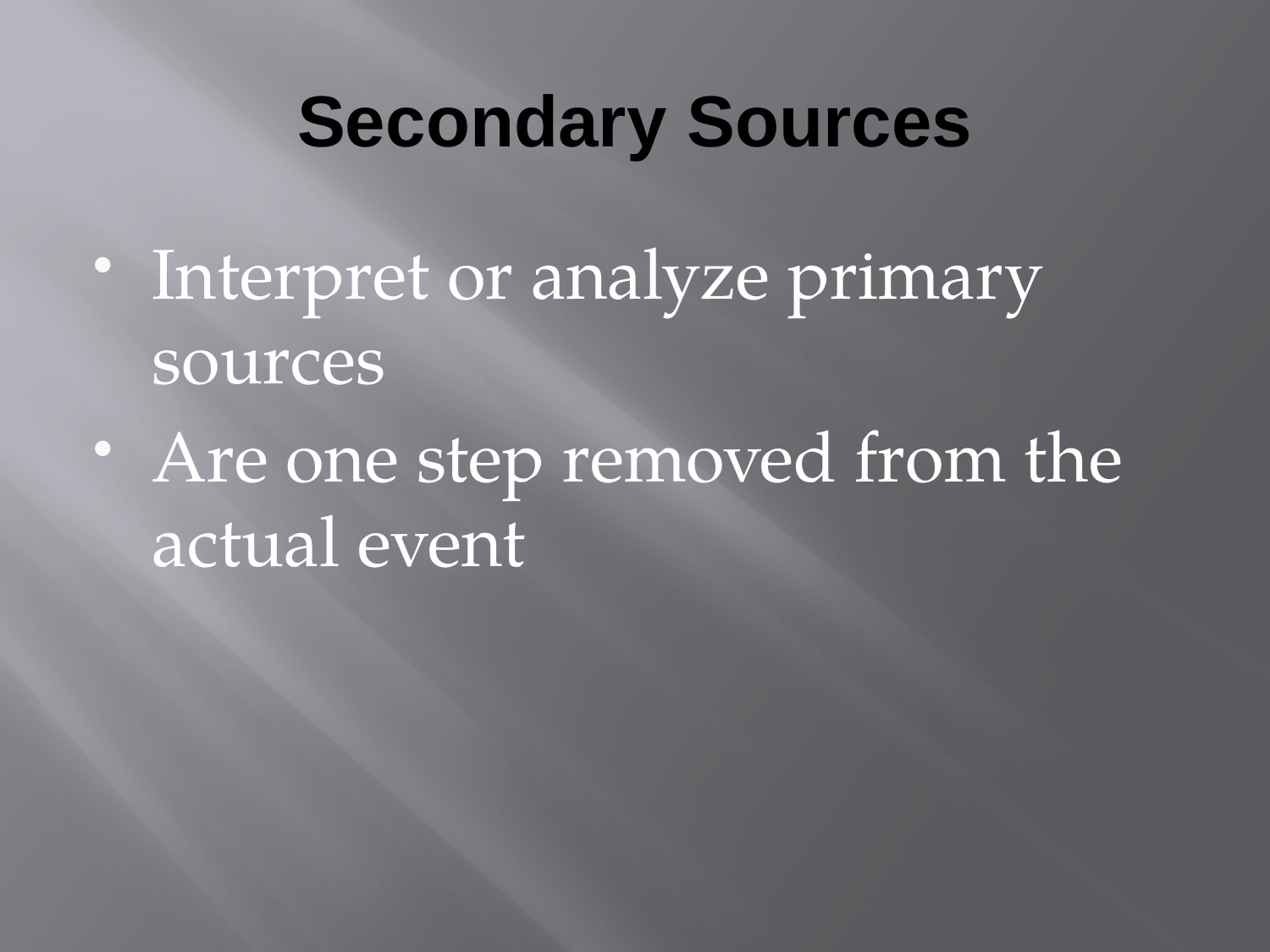

# Secondary Sources
Interpret or analyze primary sources
Are one step removed from the actual event